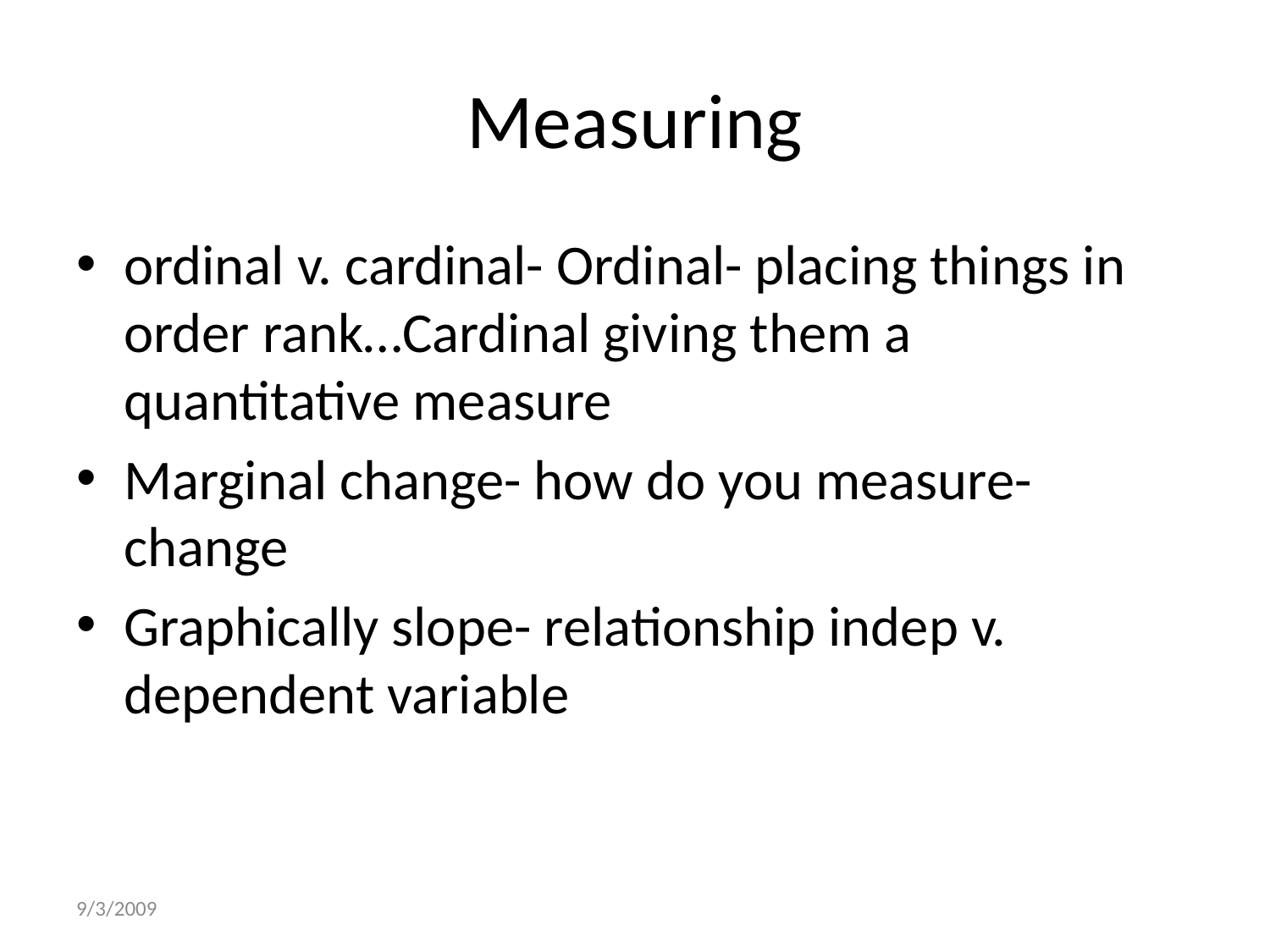

Measuring
ordinal v. cardinal- Ordinal- placing things in order rank…Cardinal giving them a quantitative measure
Marginal change- how do you measure- change
Graphically slope- relationship indep v. dependent variable

9/3/2009